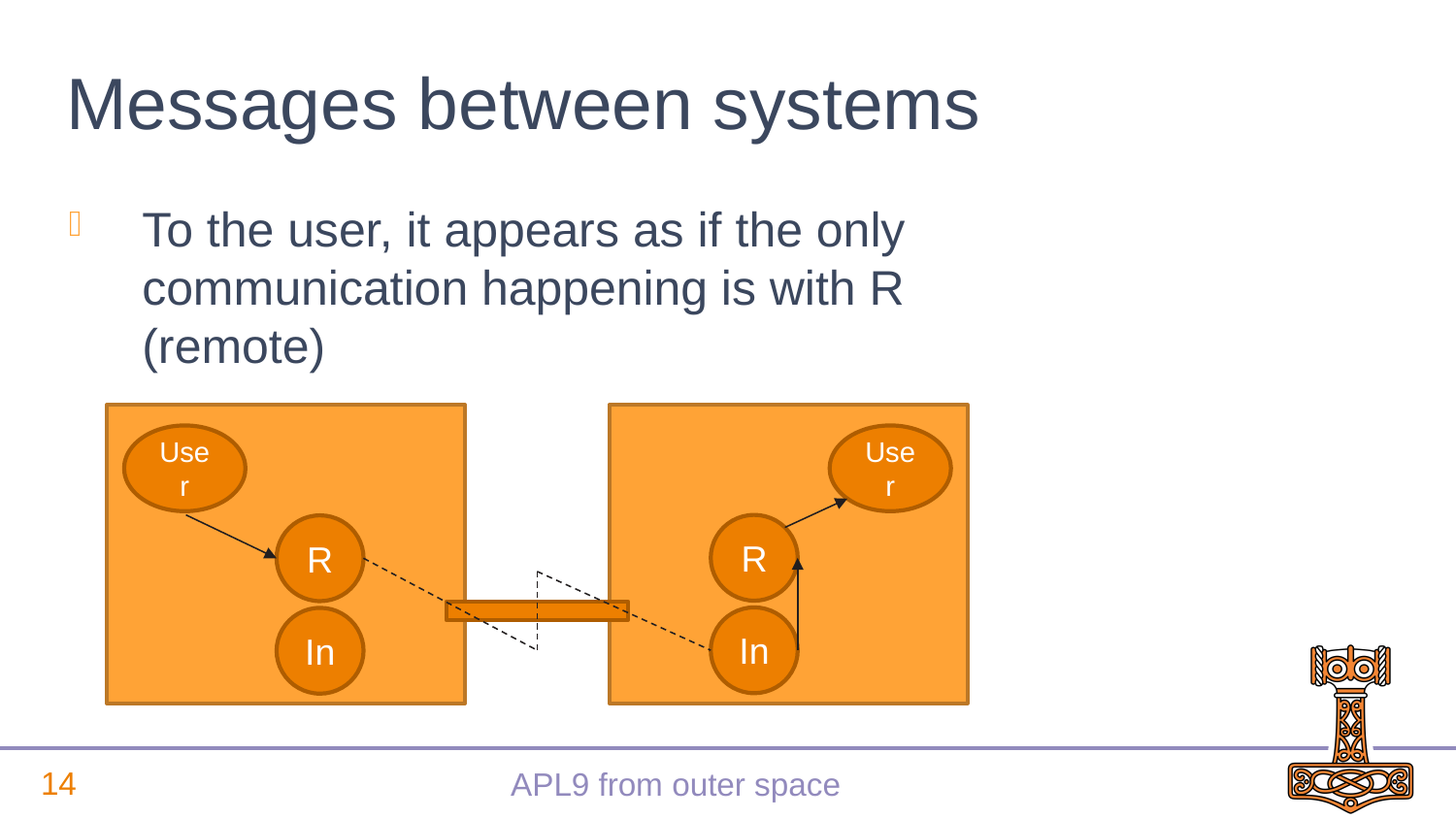

# Messages between systems
To the user, it appears as if the only communication happening is with R (remote)

User
User
R
R

In
In
14